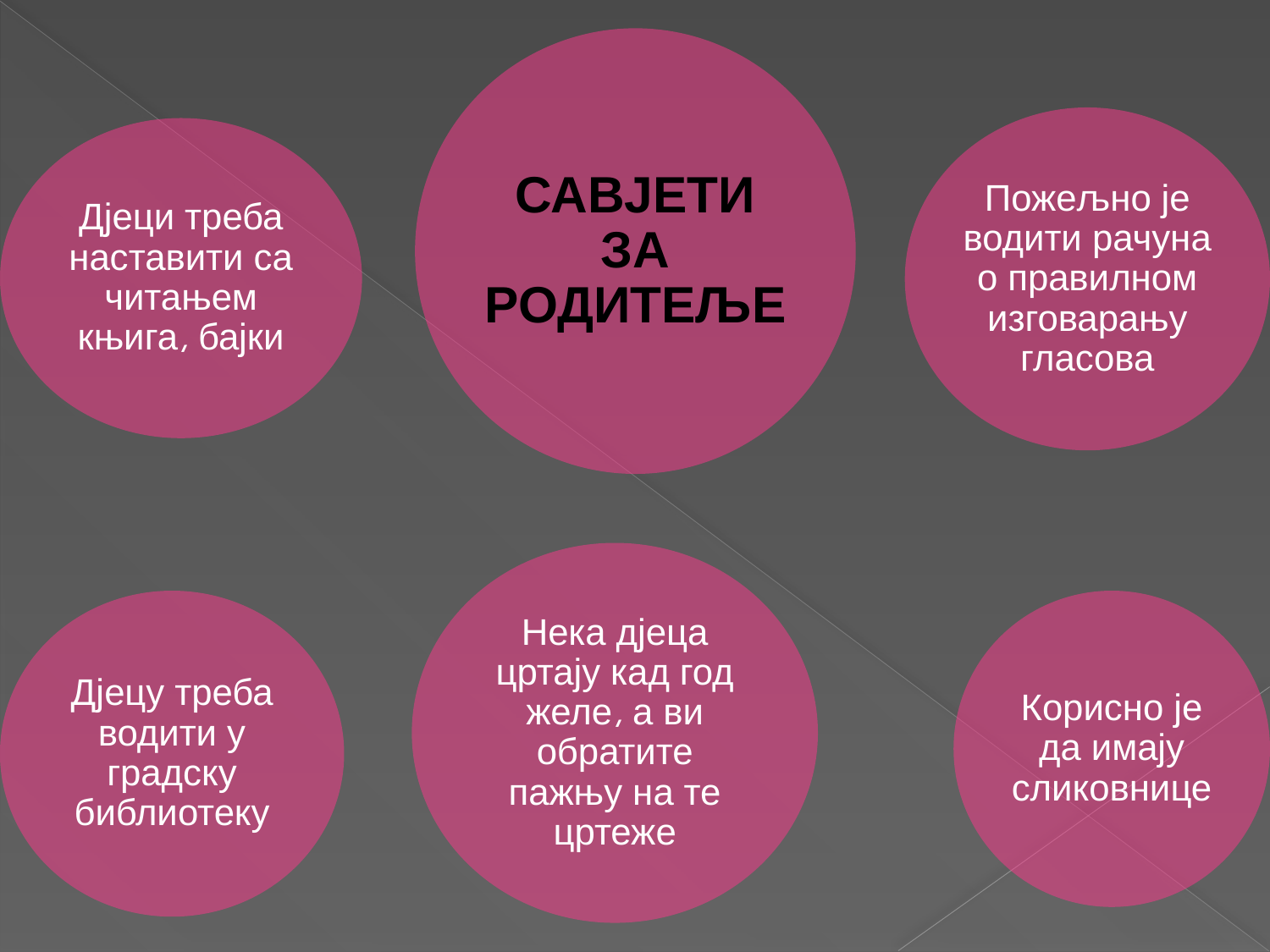

САВЈЕТИ ЗА РОДИТЕЉЕ
Дјеци треба наставити са читањем књига, бајки
Корисно је да имају сликовнице
Пожељно је водити рачуна о правилном изговарању гласова
Дјецу треба водити у градску библиотеку
Нека дјеца цртају кад год желе, а ви обратите пажњу на те цртеже
#